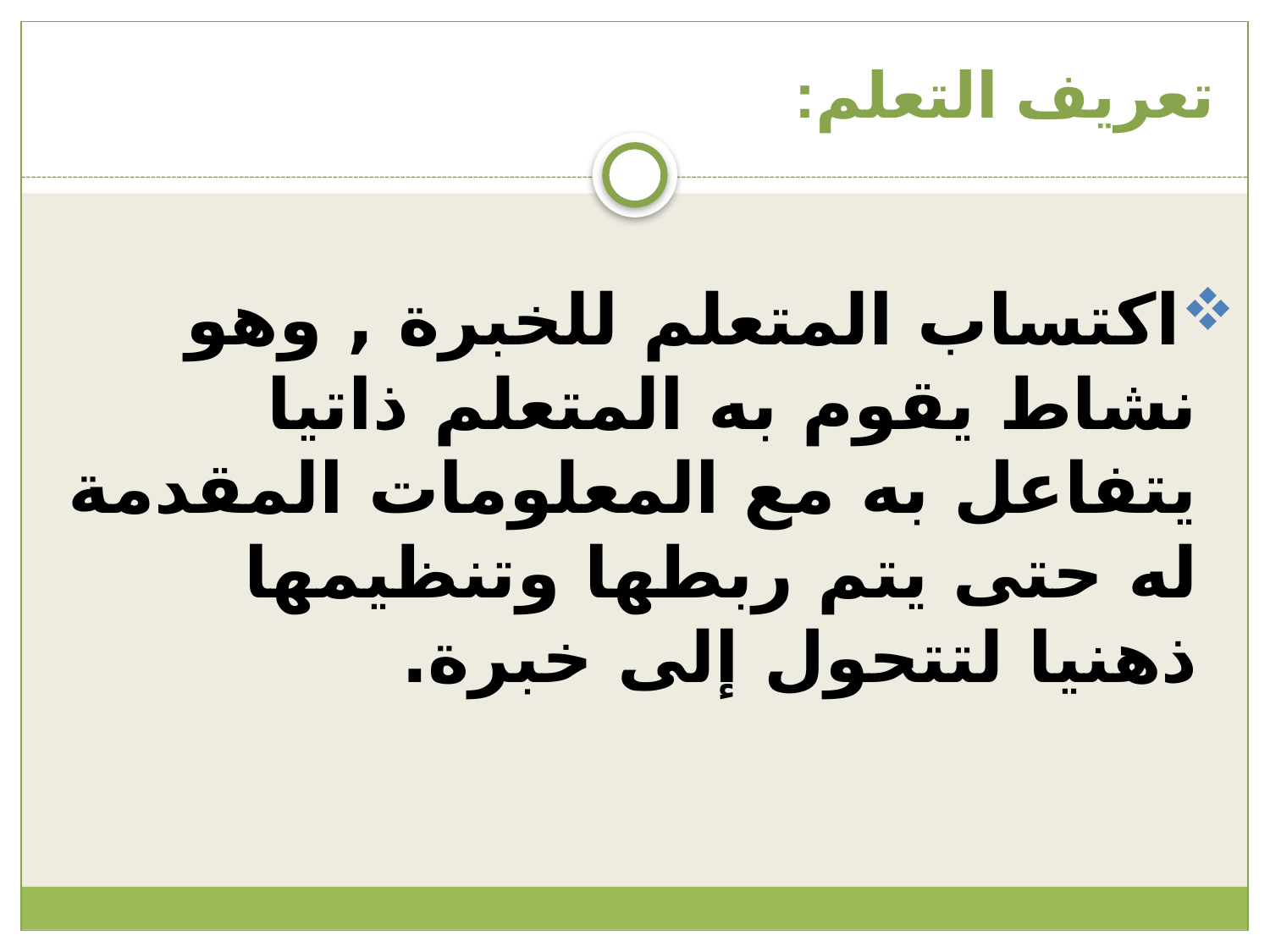

# تعريف التعلم:
اكتساب المتعلم للخبرة , وهو نشاط يقوم به المتعلم ذاتيا يتفاعل به مع المعلومات المقدمة له حتى يتم ربطها وتنظيمها ذهنيا لتتحول إلى خبرة.